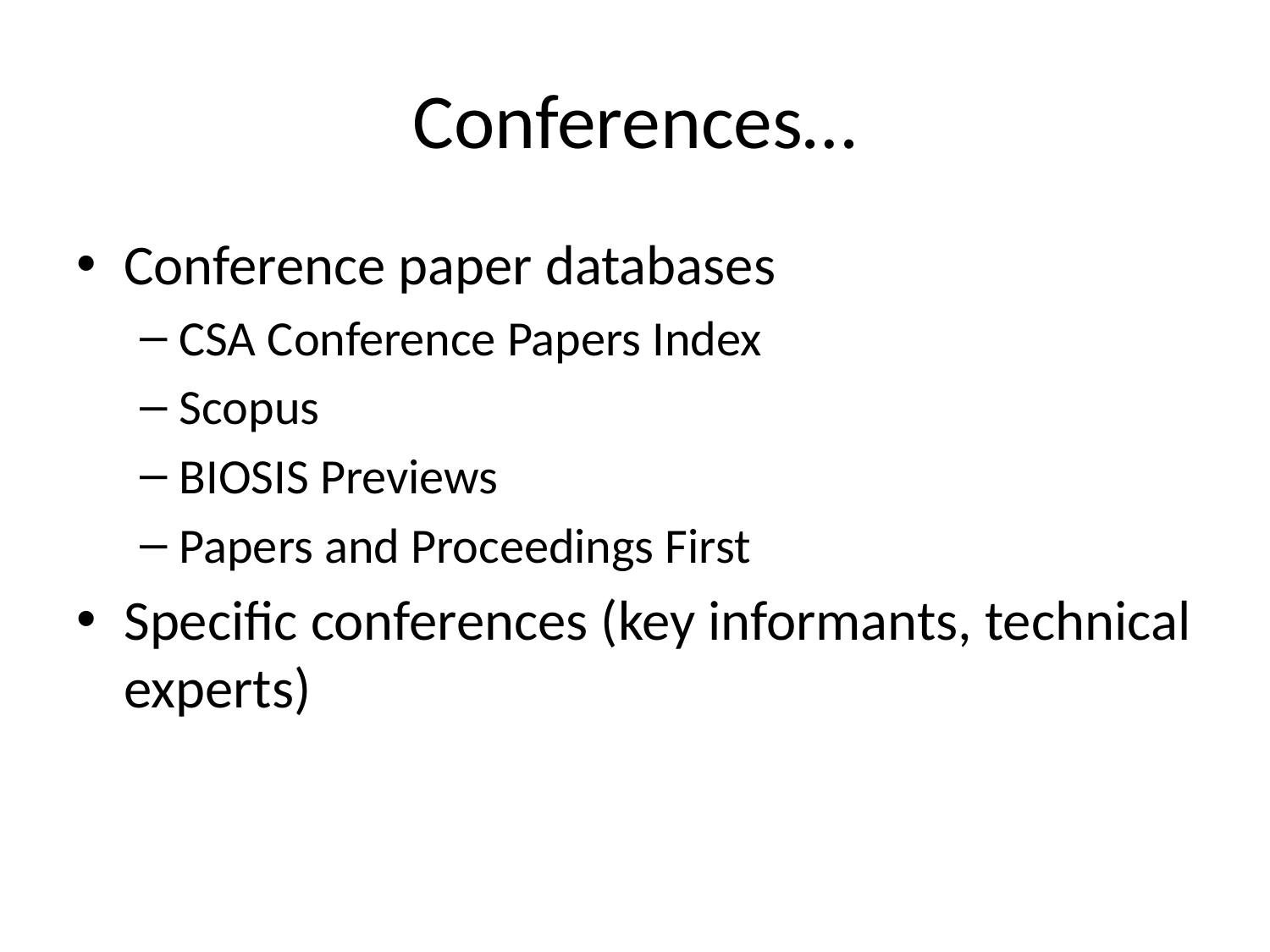

# Conferences…
Conference paper databases
CSA Conference Papers Index
Scopus
BIOSIS Previews
Papers and Proceedings First
Specific conferences (key informants, technical experts)